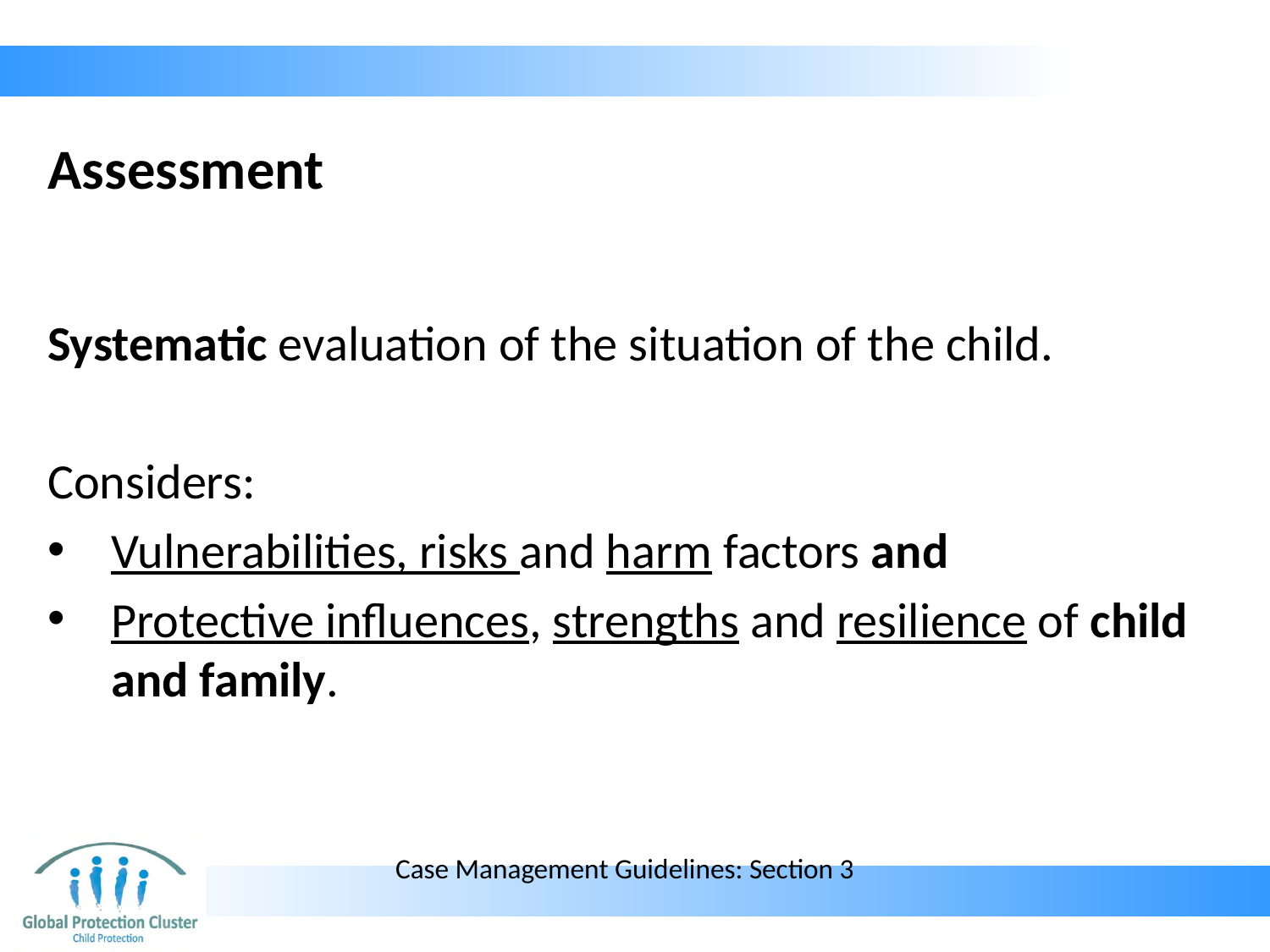

# Assessment

Systematic evaluation of the situation of the child.

Considers:
Vulnerabilities, risks and harm factors and
Protective influences, strengths and resilience of child and family.

Case Management Guidelines: Section 3